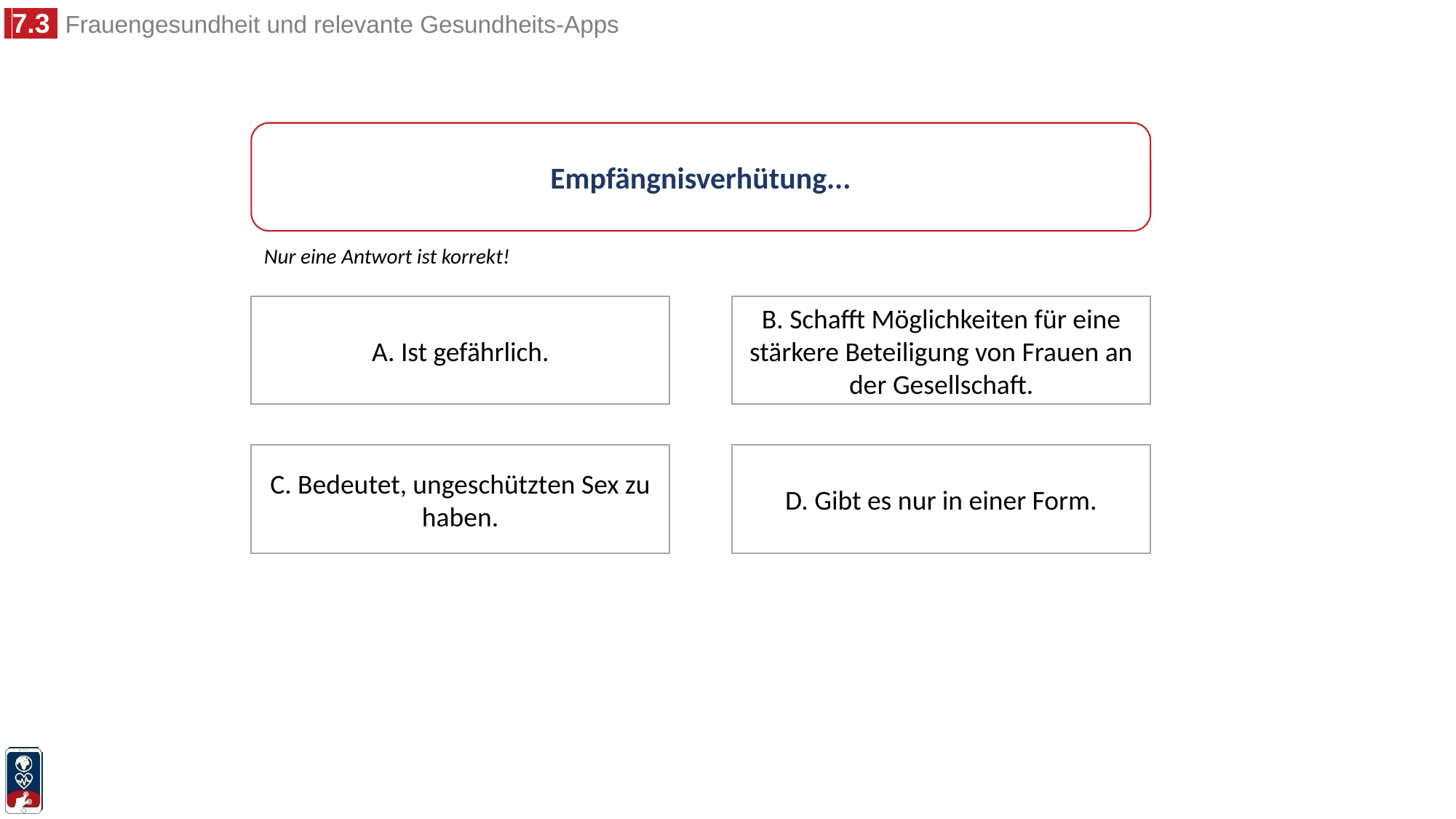

Empfängnisverhütung...
Nur eine Antwort ist korrekt!
A. Ist gefährlich.
B. Schafft Möglichkeiten für eine stärkere Beteiligung von Frauen an der Gesellschaft.
D. Gibt es nur in einer Form.
C. Bedeutet, ungeschützten Sex zu haben.